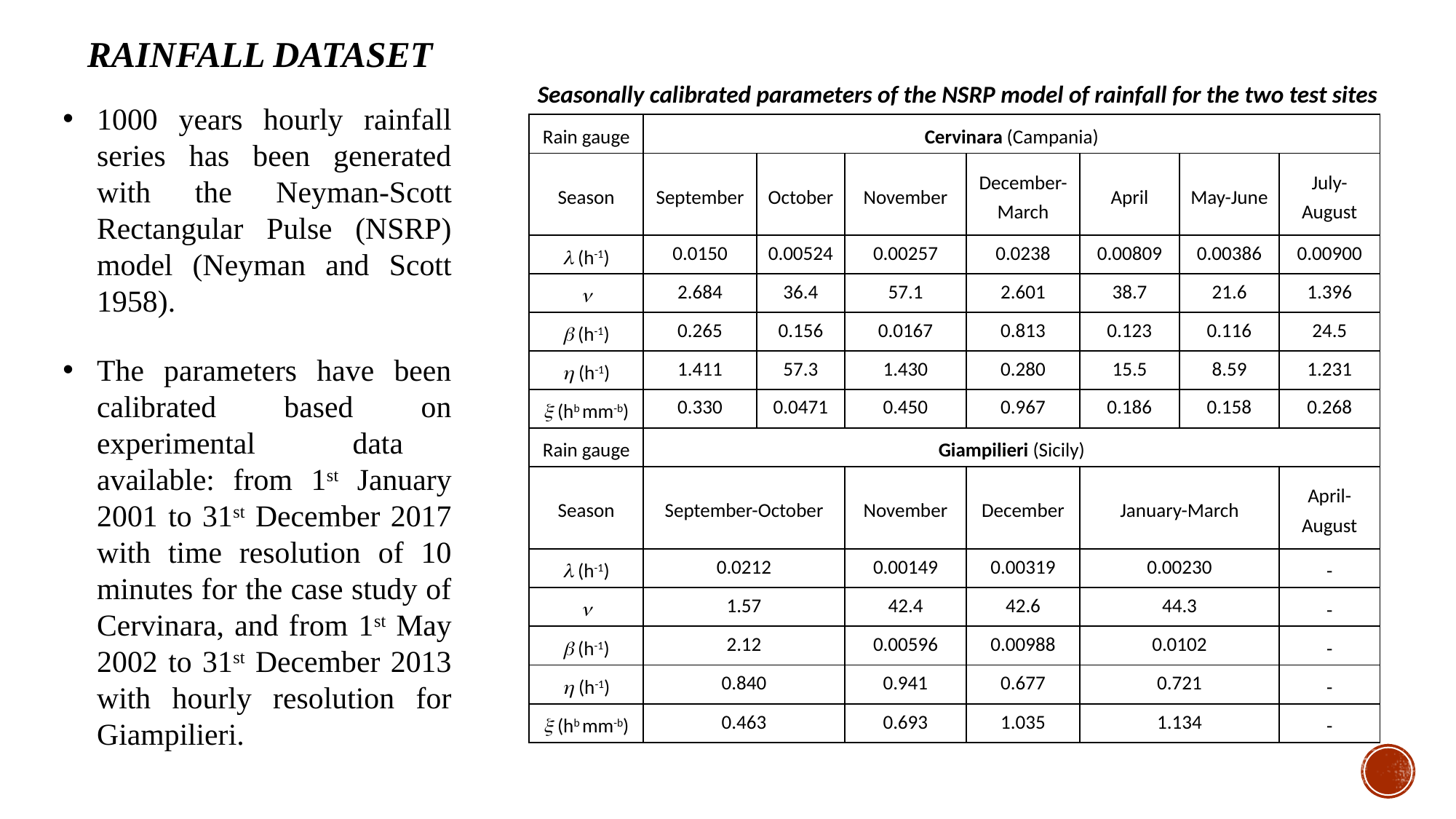

RAINFALL DATASET
Seasonally calibrated parameters of the NSRP model of rainfall for the two test sites
1000 years hourly rainfall series has been generated with the Neyman-Scott Rectangular Pulse (NSRP) model (Neyman and Scott 1958).

The parameters have been calibrated  based  on experimental  data  available: from 1st January 2001 to 31st December 2017 with time resolution of 10 minutes for the case study of Cervinara, and from 1st May 2002 to 31st December 2013 with hourly resolution for Giampilieri.
| Rain gauge | Cervinara (Campania) |  |  |  |  |  |  |
| --- | --- | --- | --- | --- | --- | --- | --- |
| Season | September | October | November | December-March | April | May-June | July-August |
| λ (h-1) | 0.0150 | 0.00524 | 0.00257 | 0.0238 | 0.00809 | 0.00386 | 0.00900 |
| ν | 2.684 | 36.4 | 57.1 | 2.601 | 38.7 | 21.6 | 1.396 |
| β (h-1) | 0.265 | 0.156 | 0.0167 | 0.813 | 0.123 | 0.116 | 24.5 |
| η (h-1) | 1.411 | 57.3 | 1.430 | 0.280 | 15.5 | 8.59 | 1.231 |
| ξ (hb mm-b) | 0.330 | 0.0471 | 0.450 | 0.967 | 0.186 | 0.158 | 0.268 |
| Rain gauge | Giampilieri (Sicily) |  |  |  |  |  |  |
| Season | September-October |  | November | December | January-March |  | April-August |
| λ (h-1) | 0.0212 |  | 0.00149 | 0.00319 | 0.00230 |  | - |
| ν | 1.57 |  | 42.4 | 42.6 | 44.3 |  | - |
| β (h-1) | 2.12 |  | 0.00596 | 0.00988 | 0.0102 |  | - |
| η (h-1) | 0.840 |  | 0.941 | 0.677 | 0.721 |  | - |
| ξ (hb mm-b) | 0.463 |  | 0.693 | 1.035 | 1.134 |  | - |